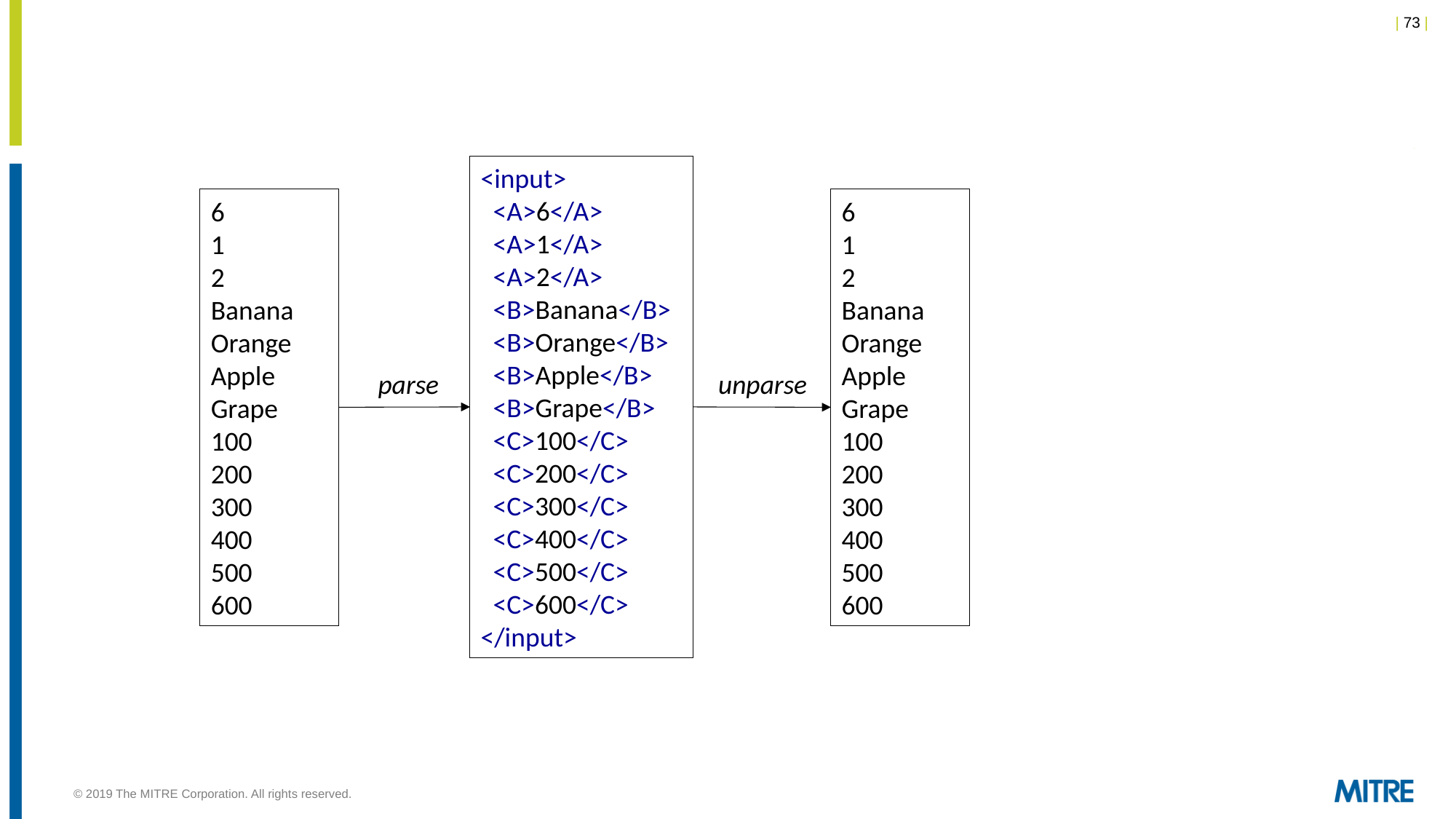

<input>
  <A>6</A>
  <A>1</A>
  <A>2</A>
  <B>Banana</B>
  <B>Orange</B>
  <B>Apple</B>
  <B>Grape</B>
  <C>100</C>
  <C>200</C>
  <C>300</C>
  <C>400</C>
  <C>500</C>
  <C>600</C>
</input>
6
1
2
Banana
Orange
Apple
Grape
100
200
300
400
500
600
6
1
2
Banana
Orange
Apple
Grape
100
200
300
400
500
600
parse
unparse
© 2019 The MITRE Corporation. All rights reserved.